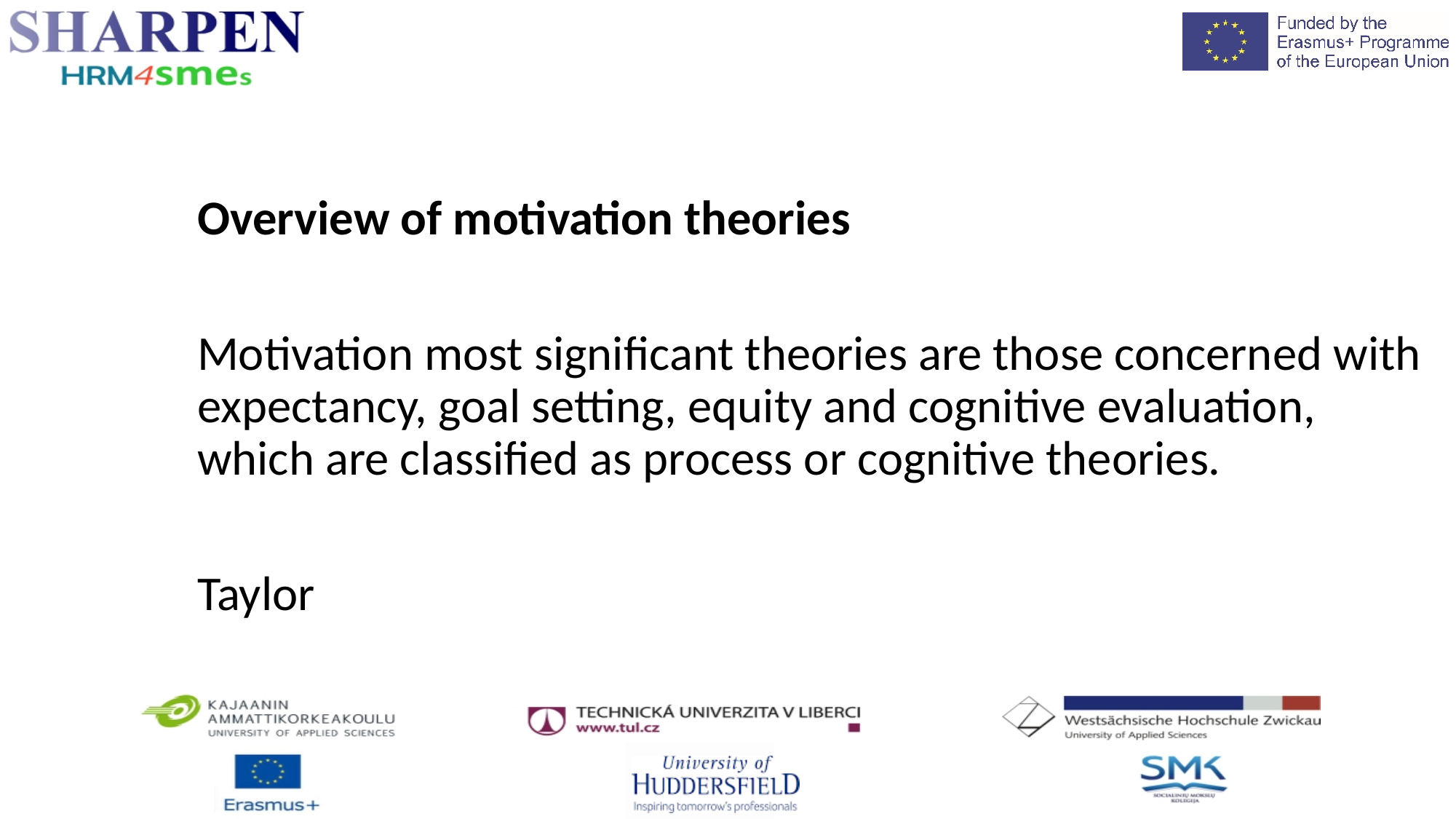

Overview of motivation theories

Motivation most significant theories are those concerned with expectancy, goal setting, equity and cognitive evaluation, which are classified as process or cognitive theories.

Taylor